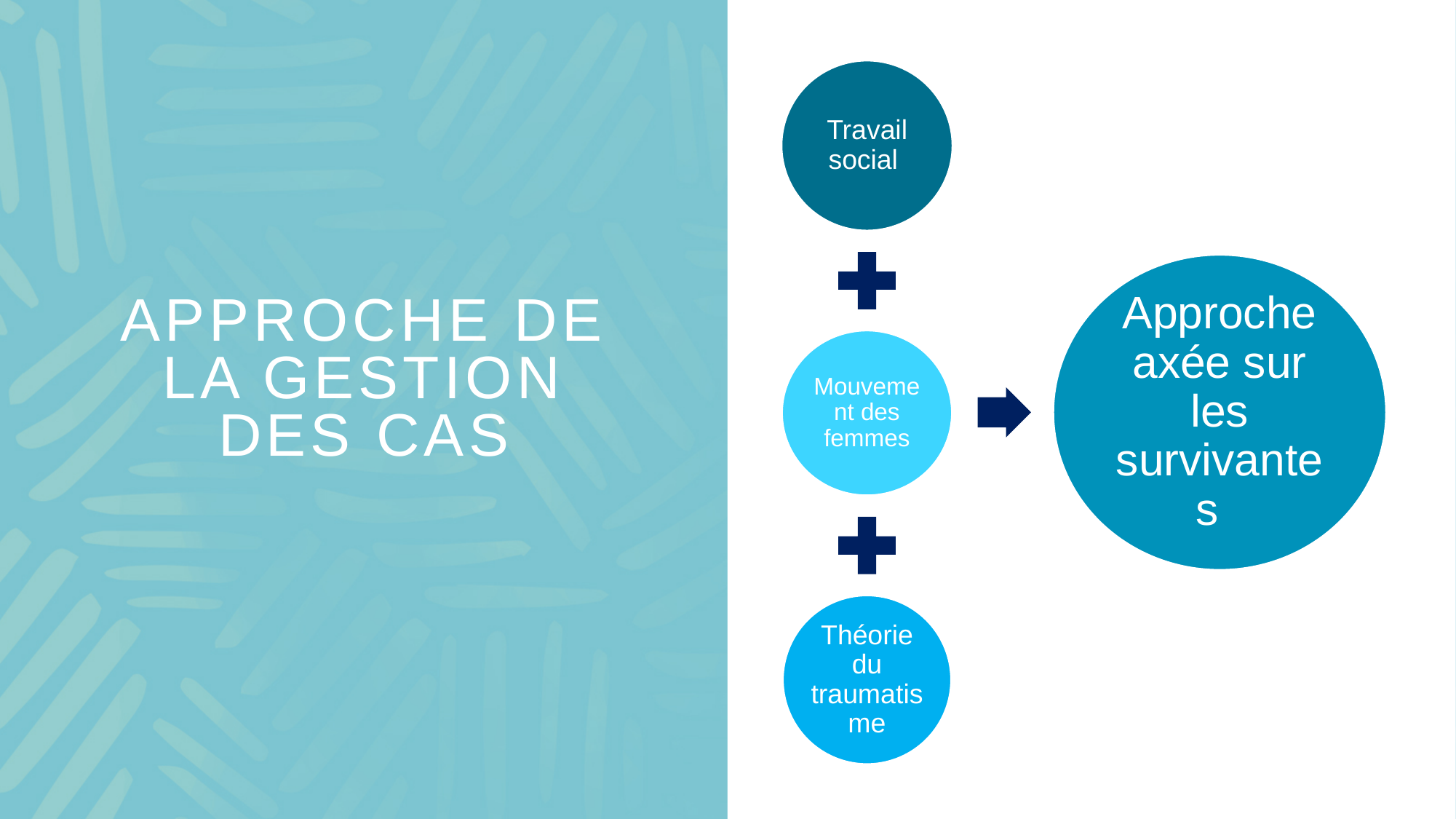

Travail social

Mouvement des femmes

Théorie du traumatisme

Approche axée sur les survivantes
# Approche de la gestion des cas